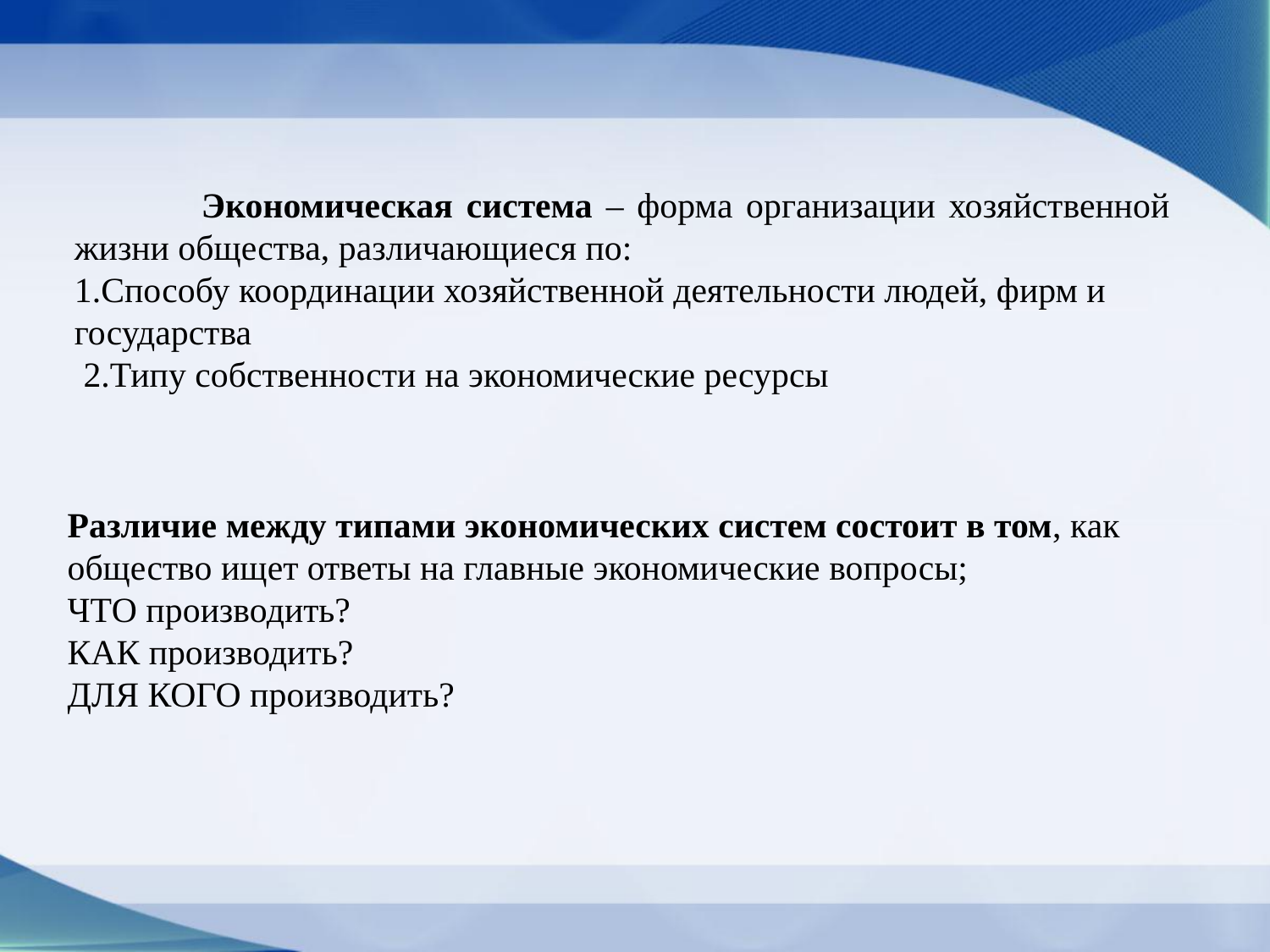

Экономическая система – форма организации хозяйственной жизни общества, различающиеся по:
1.Способу координации хозяйственной деятельности людей, фирм и государства
 2.Типу собственности на экономические ресурсы
Различие между типами экономических систем состоит в том, как общество ищет ответы на главные экономические вопросы;
ЧТО производить?
КАК производить?
ДЛЯ КОГО производить?